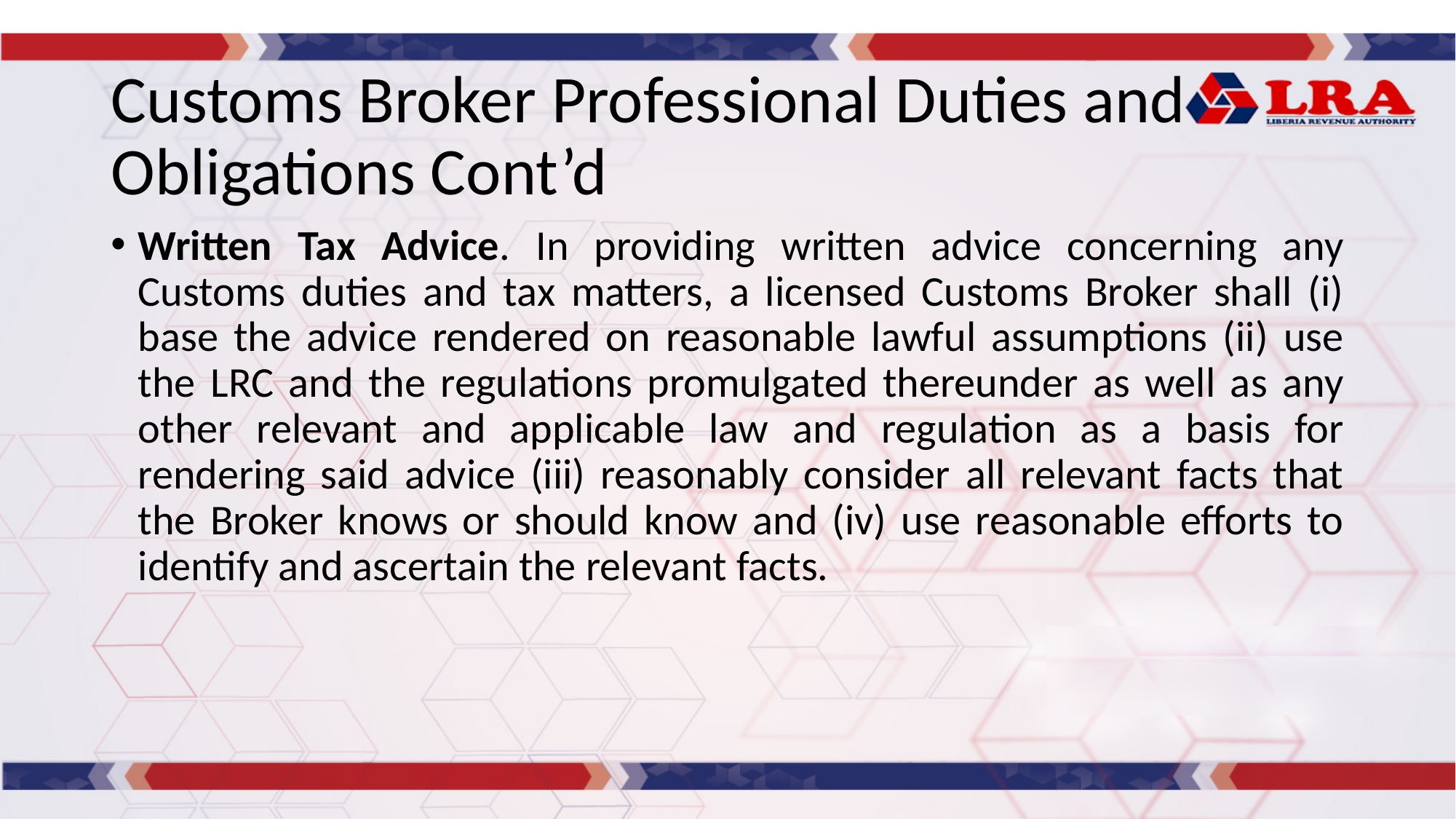

# Customs Broker Professional Duties and Obligations Cont’d
Written Tax Advice. In providing written advice concerning any Customs duties and tax matters, a licensed Customs Broker shall (i) base the advice rendered on reasonable lawful assumptions (ii) use the LRC and the regulations promulgated thereunder as well as any other relevant and applicable law and regulation as a basis for rendering said advice (iii) reasonably consider all relevant facts that the Broker knows or should know and (iv) use reasonable efforts to identify and ascertain the relevant facts.